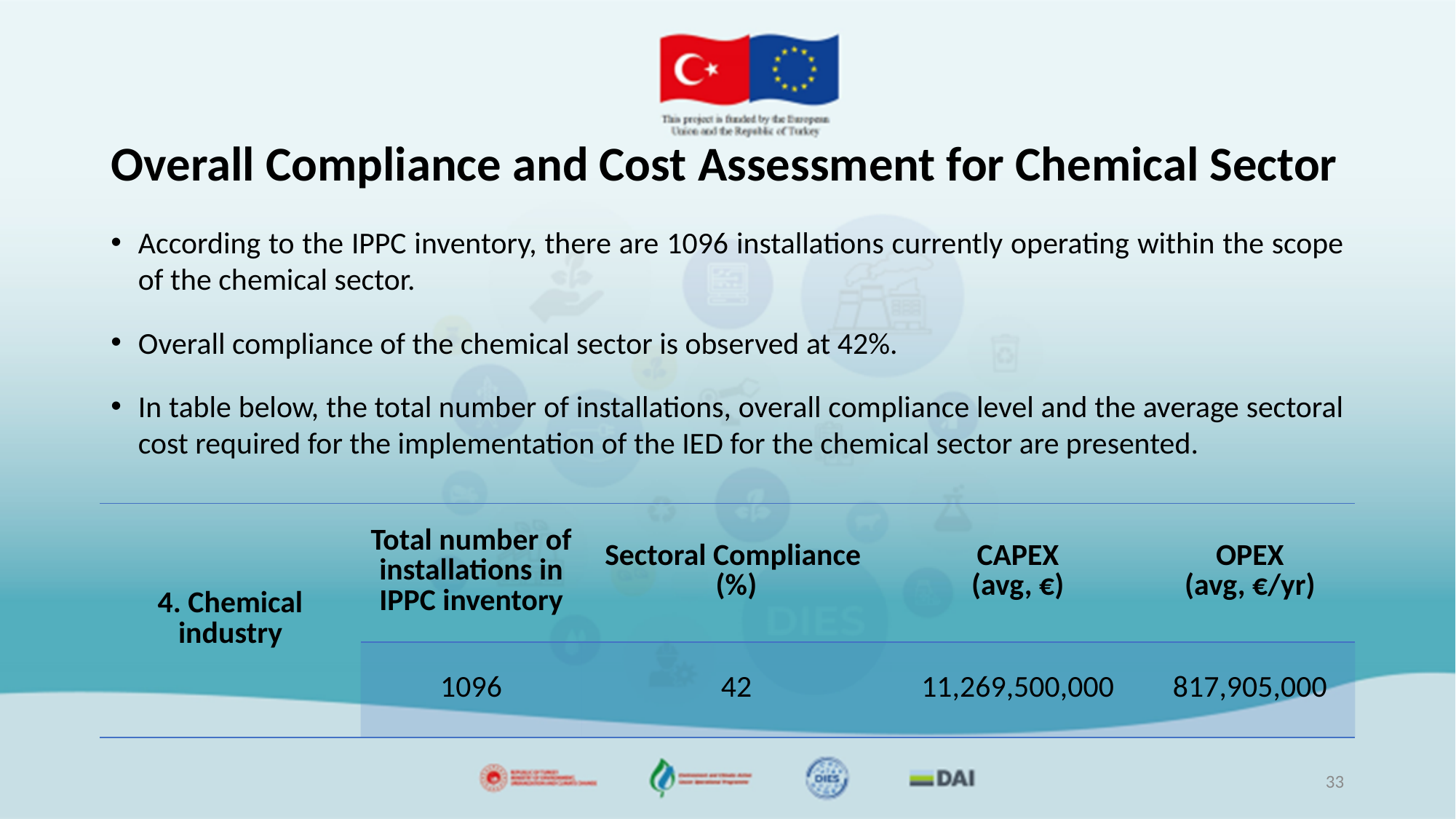

# Overall Compliance and Cost Assessment for Chemical Sector
According to the IPPC inventory, there are 1096 installations currently operating within the scope of the chemical sector.
Overall compliance of the chemical sector is observed at 42%.
In table below, the total number of installations, overall compliance level and the average sectoral cost required for the implementation of the IED for the chemical sector are presented.
| 4. Chemical industry | Total number of installations in IPPC inventory | Sectoral Compliance (%) | CAPEX (avg, €) | OPEX (avg, €/yr) |
| --- | --- | --- | --- | --- |
|  | 1096 | 42 | 11,269,500,000 | 817,905,000 |
33